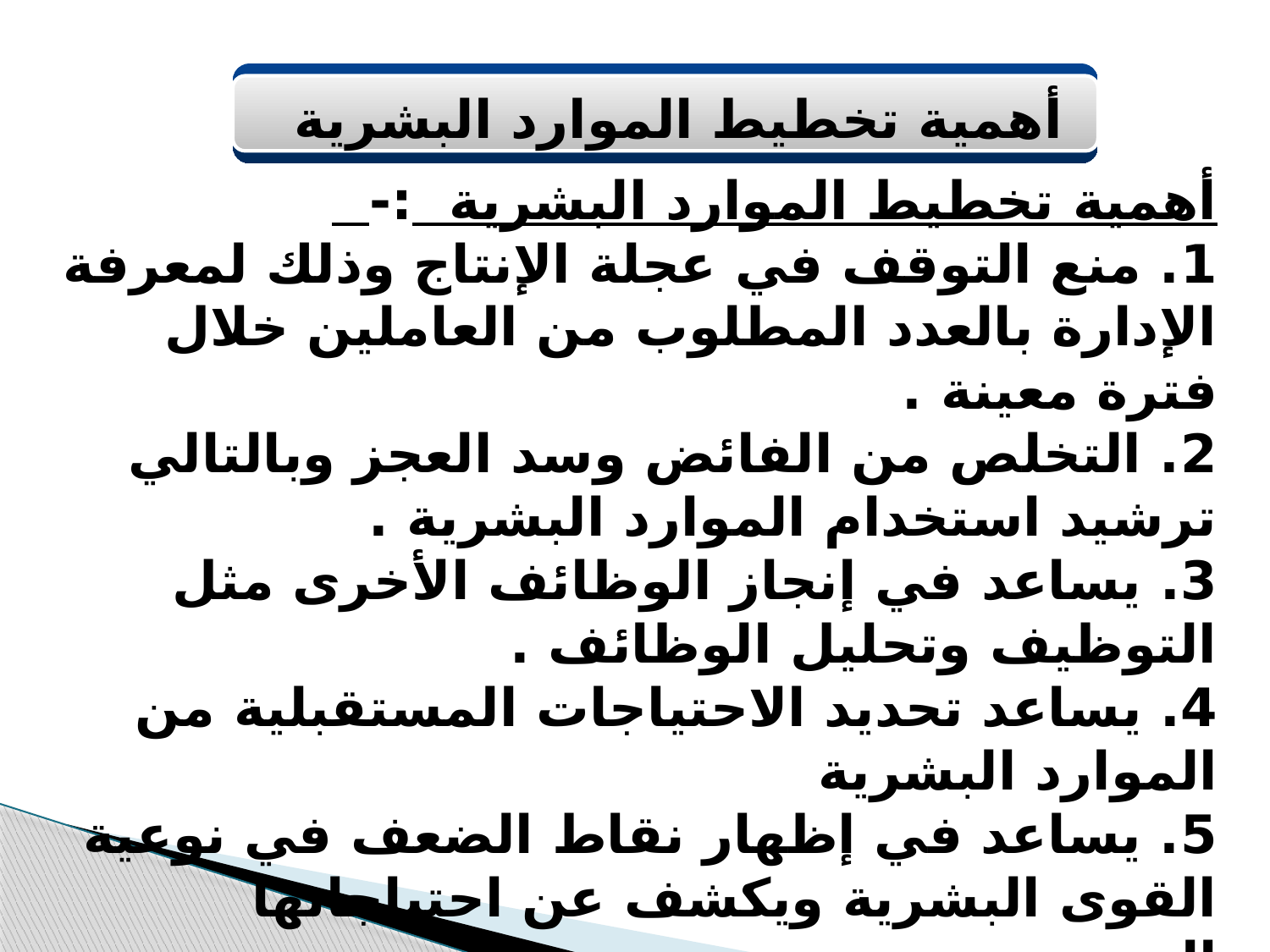

أهمية تخطيط الموارد البشرية
أهمية تخطيط الموارد البشرية  :-
1. منع التوقف في عجلة الإنتاج وذلك لمعرفة الإدارة بالعدد المطلوب من العاملين خلال فترة معينة .
2. التخلص من الفائض وسد العجز وبالتالي ترشيد استخدام الموارد البشرية .
3. يساعد في إنجاز الوظائف الأخرى مثل التوظيف وتحليل الوظائف .
4. يساعد تحديد الاحتياجات المستقبلية من الموارد البشرية
5. يساعد في إظهار نقاط الضعف في نوعية القوى البشرية ويكشف عن احتياجاتها التدريبية .
6. يساعد في زيادة الكفاءة الإنتاجية بتجنب وضع أجور إضافية دون الحصول على عمل يعكس هذه الأجور .